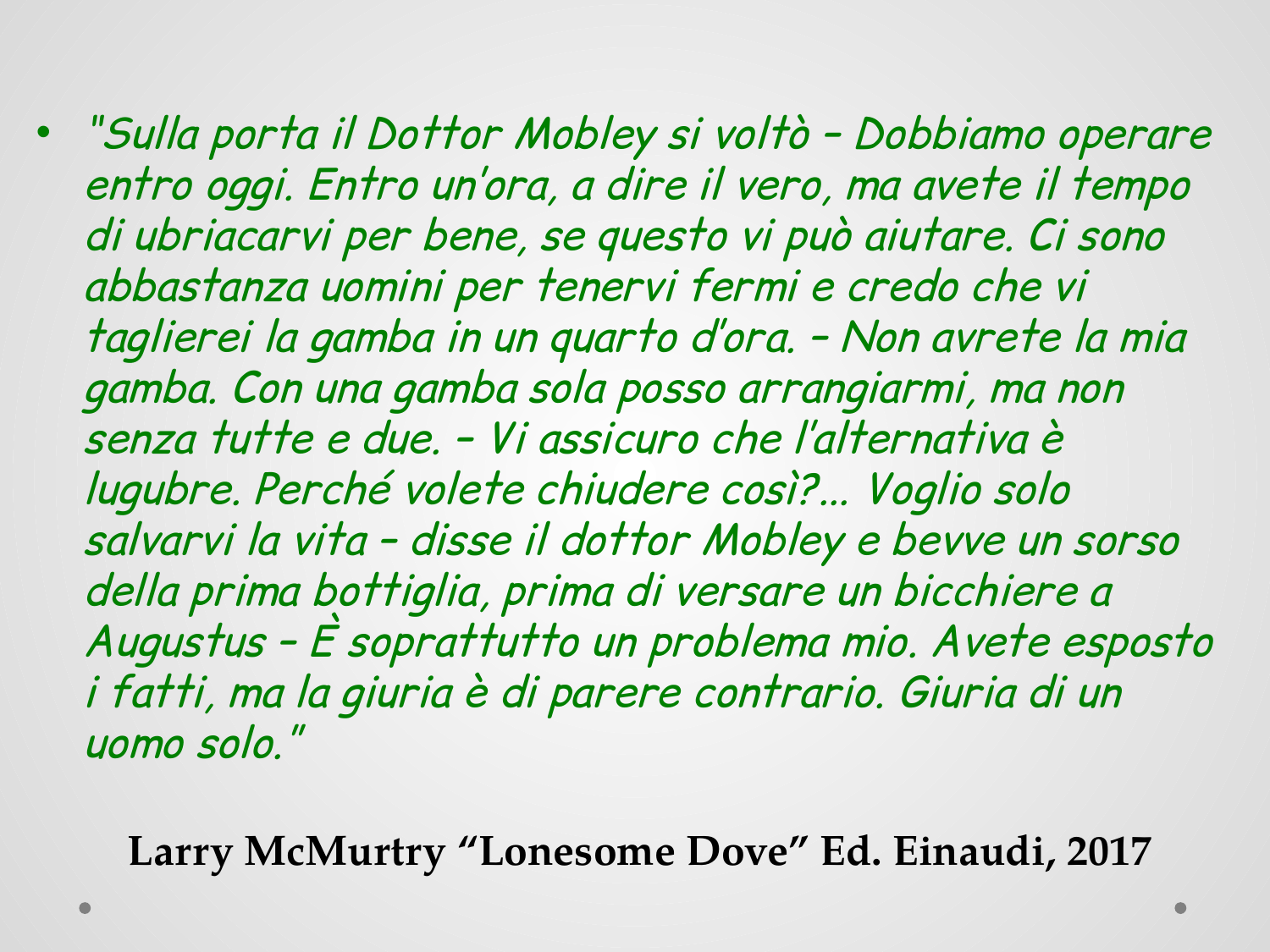

“Sulla porta il Dottor Mobley si voltò – Dobbiamo operare entro oggi. Entro un’ora, a dire il vero, ma avete il tempo di ubriacarvi per bene, se questo vi può aiutare. Ci sono abbastanza uomini per tenervi fermi e credo che vi taglierei la gamba in un quarto d’ora. – Non avrete la mia gamba. Con una gamba sola posso arrangiarmi, ma non senza tutte e due. – Vi assicuro che l’alternativa è lugubre. Perché volete chiudere così?... Voglio solo salvarvi la vita – disse il dottor Mobley e bevve un sorso della prima bottiglia, prima di versare un bicchiere a Augustus – È soprattutto un problema mio. Avete esposto i fatti, ma la giuria è di parere contrario. Giuria di un uomo solo.”

Larry McMurtry “Lonesome Dove” Ed. Einaudi, 2017